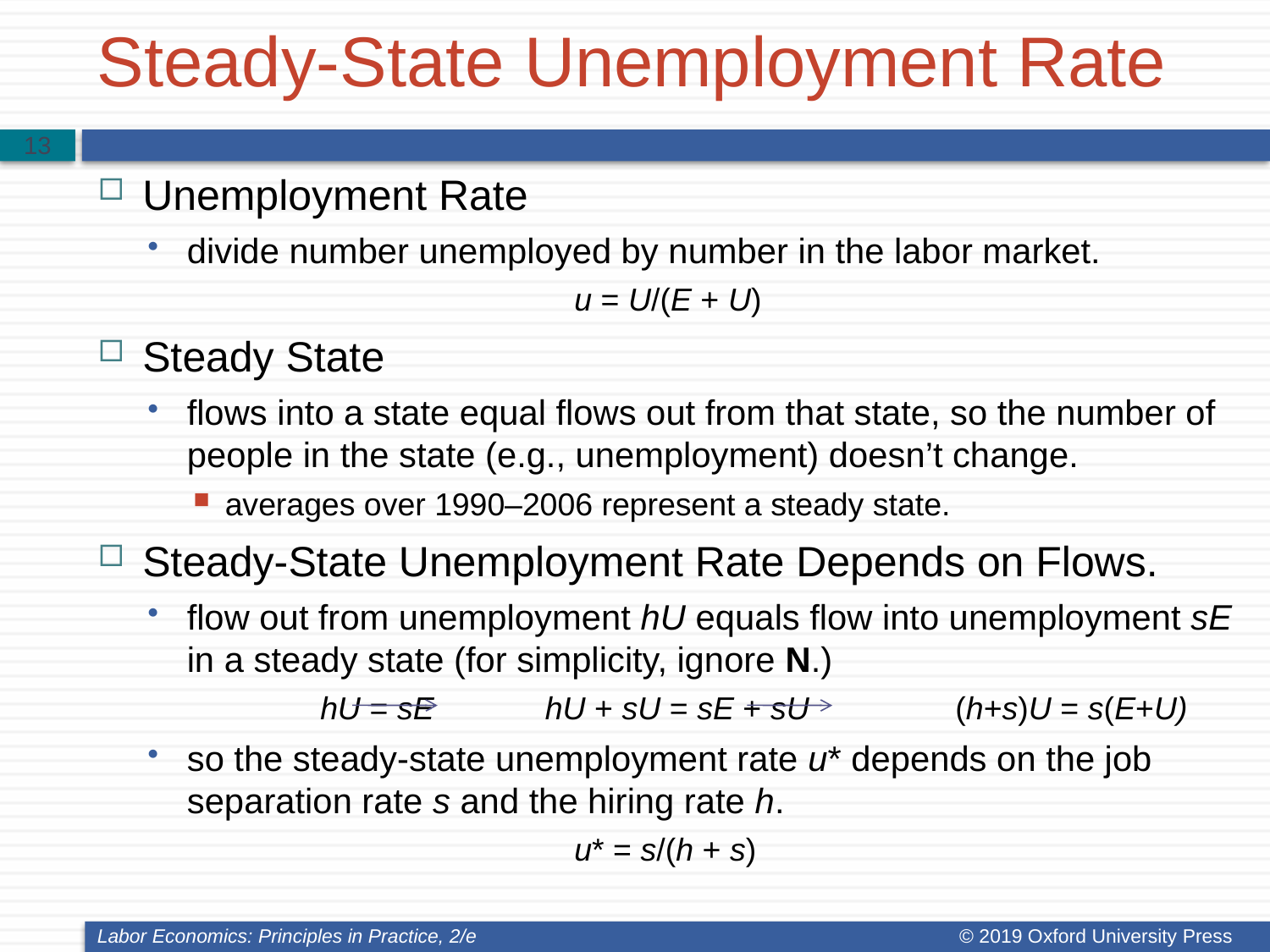

# Steady-State Unemployment Rate
13
Unemployment Rate
divide number unemployed by number in the labor market.
			u = U/(E + U)
Steady State
flows into a state equal flows out from that state, so the number of people in the state (e.g., unemployment) doesn’t change.
averages over 1990–2006 represent a steady state.
Steady-State Unemployment Rate Depends on Flows.
flow out from unemployment hU equals flow into unemployment sE in a steady state (for simplicity, ignore N.)
	hU = sE	           hU + sU = sE + sU	 	(h+s)U = s(E+U)
so the steady-state unemployment rate u* depends on the job separation rate s and the hiring rate h.
			u* = s/(h + s)
Labor Economics: Principles in Practice, 2/e
© 2019 Oxford University Press